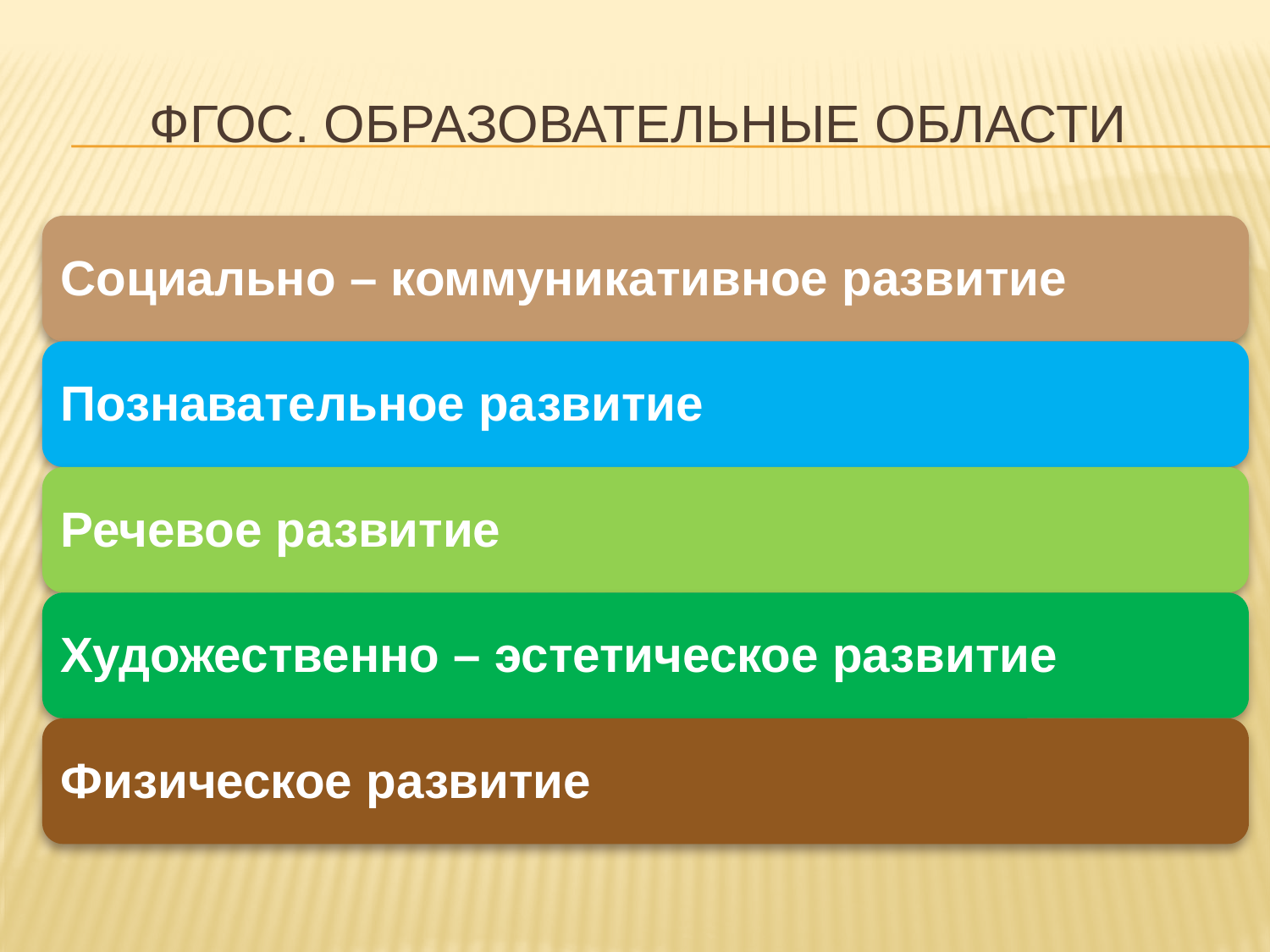

# ФГОС. Образовательные области
Социально – коммуникативное развитие
Познавательное развитие
Речевое развитие
Художественно – эстетическое развитие
Физическое развитие